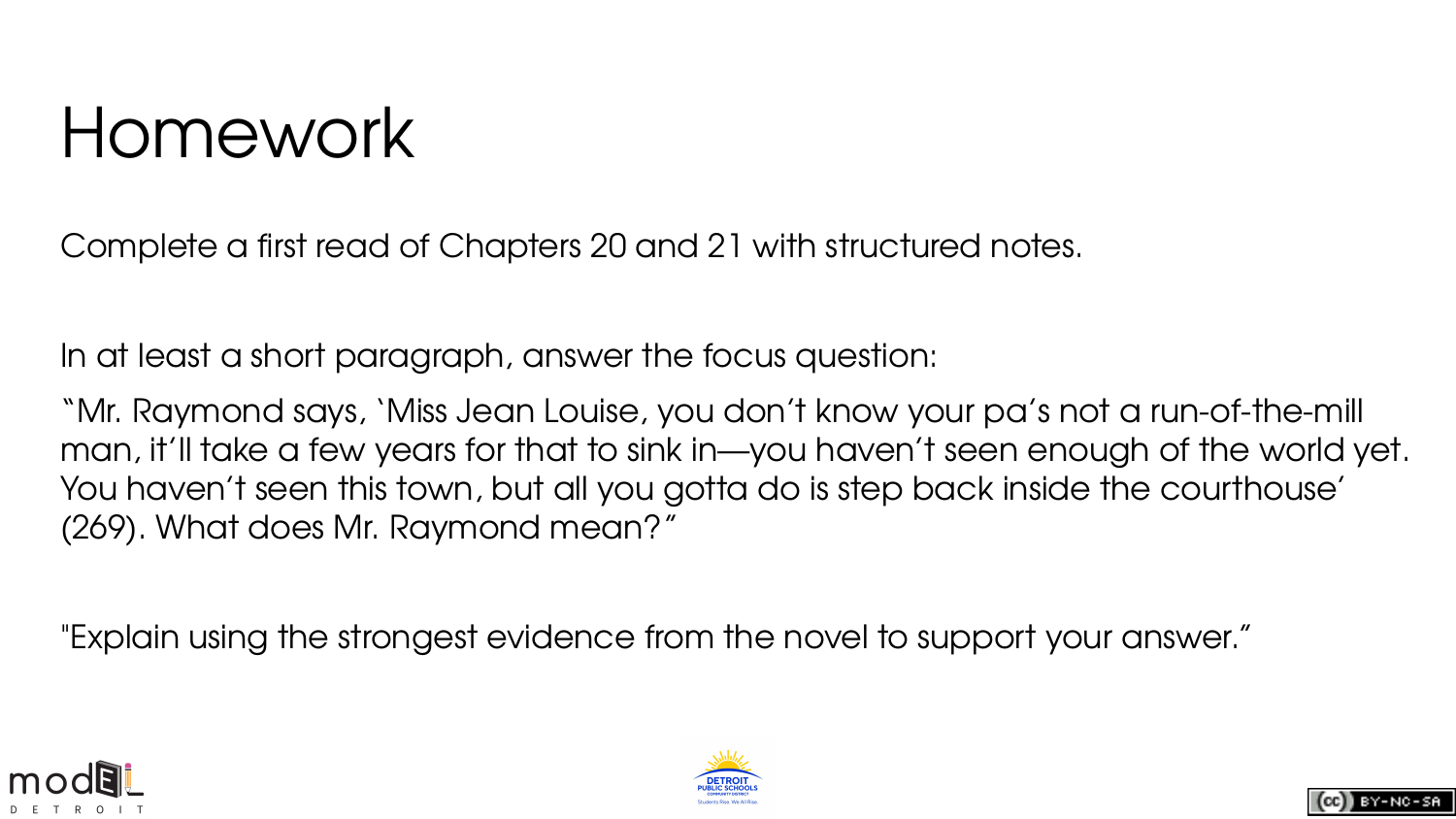

# Homework
Complete a first read of Chapters 20 and 21 with structured notes.

In at least a short paragraph, answer the focus question:
“Mr. Raymond says, ‘Miss Jean Louise, you don’t know your pa’s not a run-of-the-mill man, it’ll take a few years for that to sink in—you haven’t seen enough of the world yet. You haven’t seen this town, but all you gotta do is step back inside the courthouse’ (269). What does Mr. Raymond mean?”

"Explain using the strongest evidence from the novel to support your answer.”